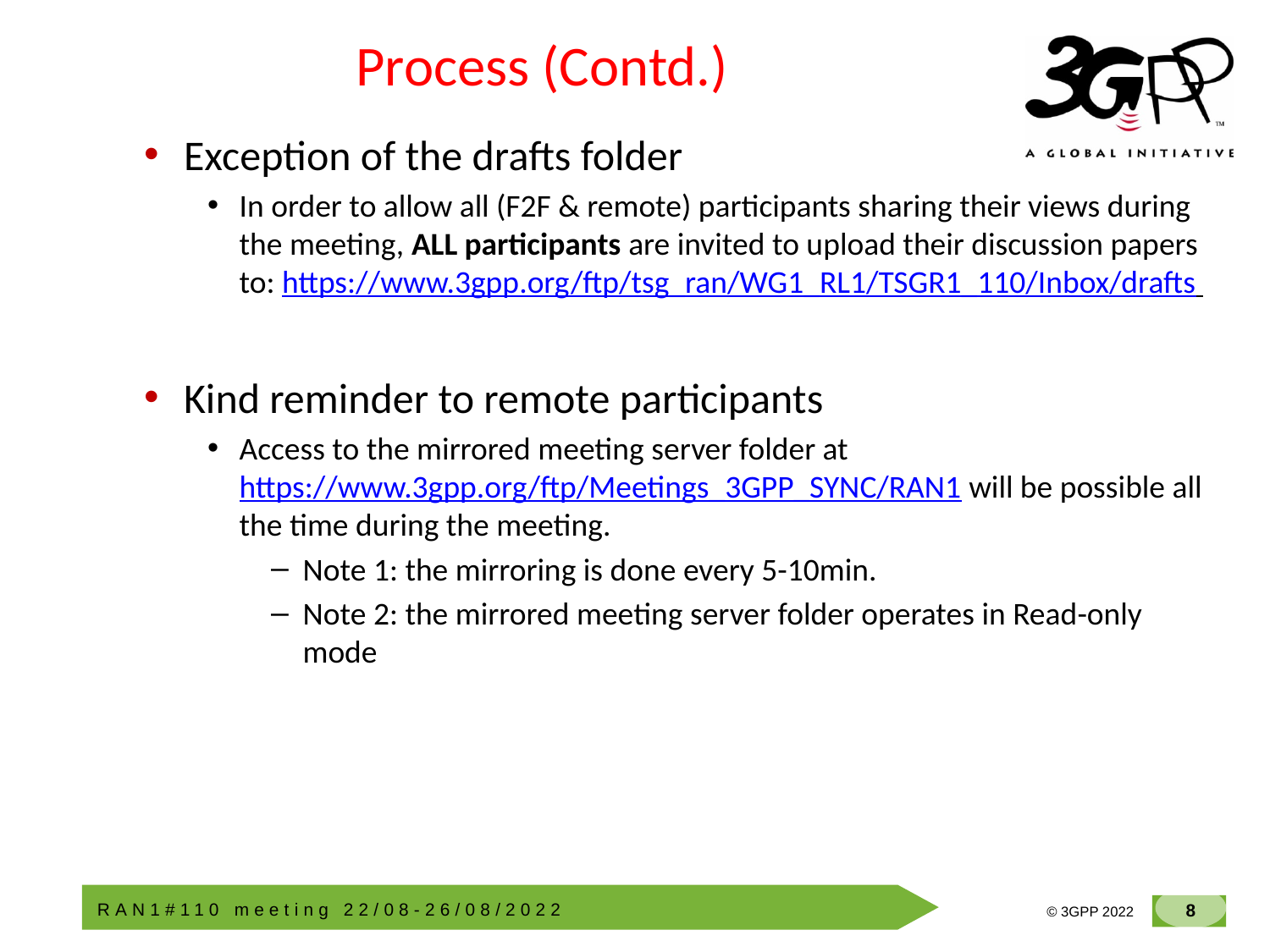

# Process (Contd.)
Exception of the drafts folder
In order to allow all (F2F & remote) participants sharing their views during the meeting, ALL participants are invited to upload their discussion papers to: https://www.3gpp.org/ftp/tsg_ran/WG1_RL1/TSGR1_110/Inbox/drafts

Kind reminder to remote participants
Access to the mirrored meeting server folder at https://www.3gpp.org/ftp/Meetings_3GPP_SYNC/RAN1 will be possible all the time during the meeting.
Note 1: the mirroring is done every 5-10min.
Note 2: the mirrored meeting server folder operates in Read-only mode